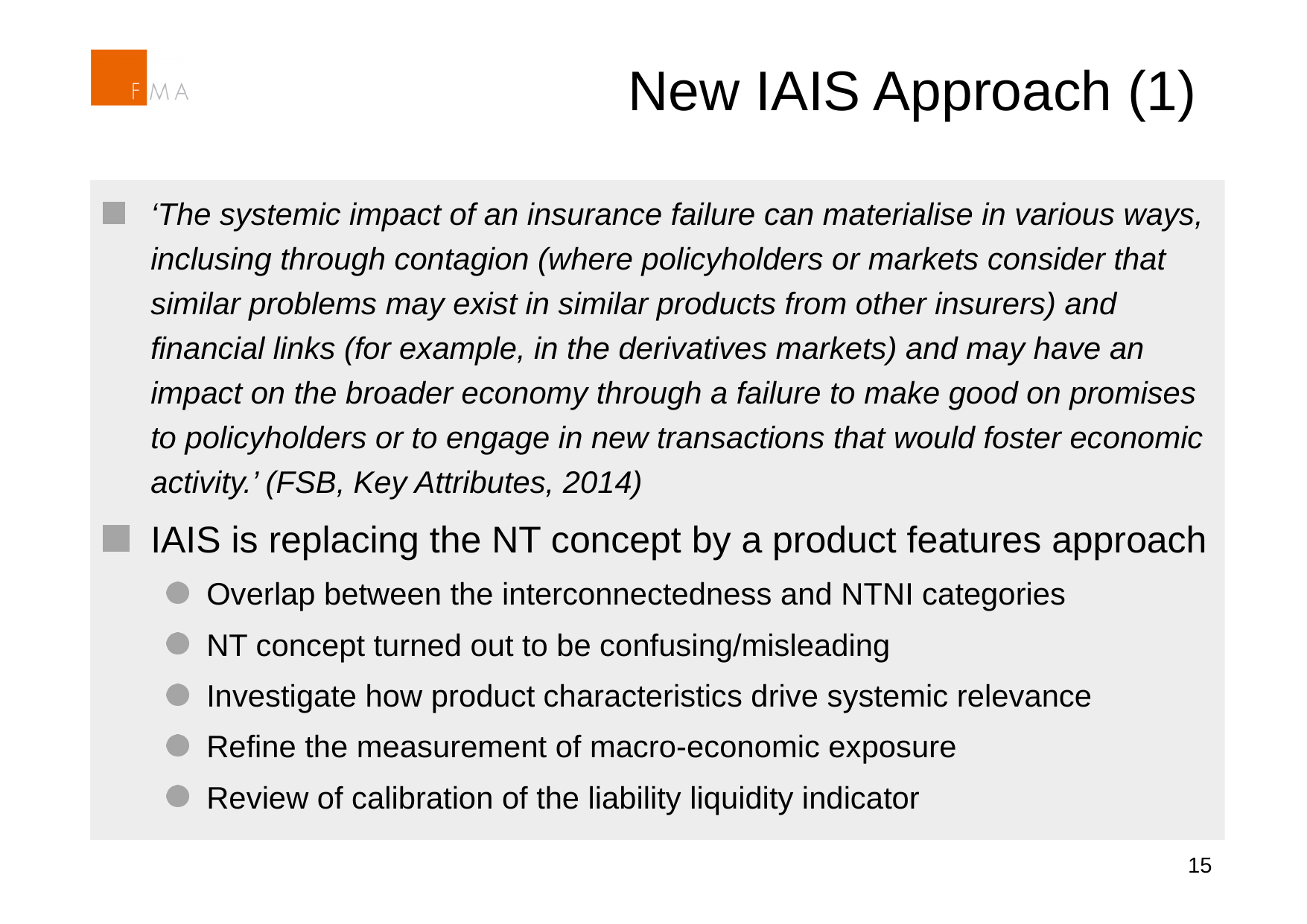

# New IAIS Approach (1)
‘The systemic impact of an insurance failure can materialise in various ways, inclusing through contagion (where policyholders or markets consider that similar problems may exist in similar products from other insurers) and financial links (for example, in the derivatives markets) and may have an impact on the broader economy through a failure to make good on promises to policyholders or to engage in new transactions that would foster economic activity.’ (FSB, Key Attributes, 2014)
IAIS is replacing the NT concept by a product features approach
Overlap between the interconnectedness and NTNI categories
NT concept turned out to be confusing/misleading
Investigate how product characteristics drive systemic relevance
Refine the measurement of macro-economic exposure
Review of calibration of the liability liquidity indicator

15